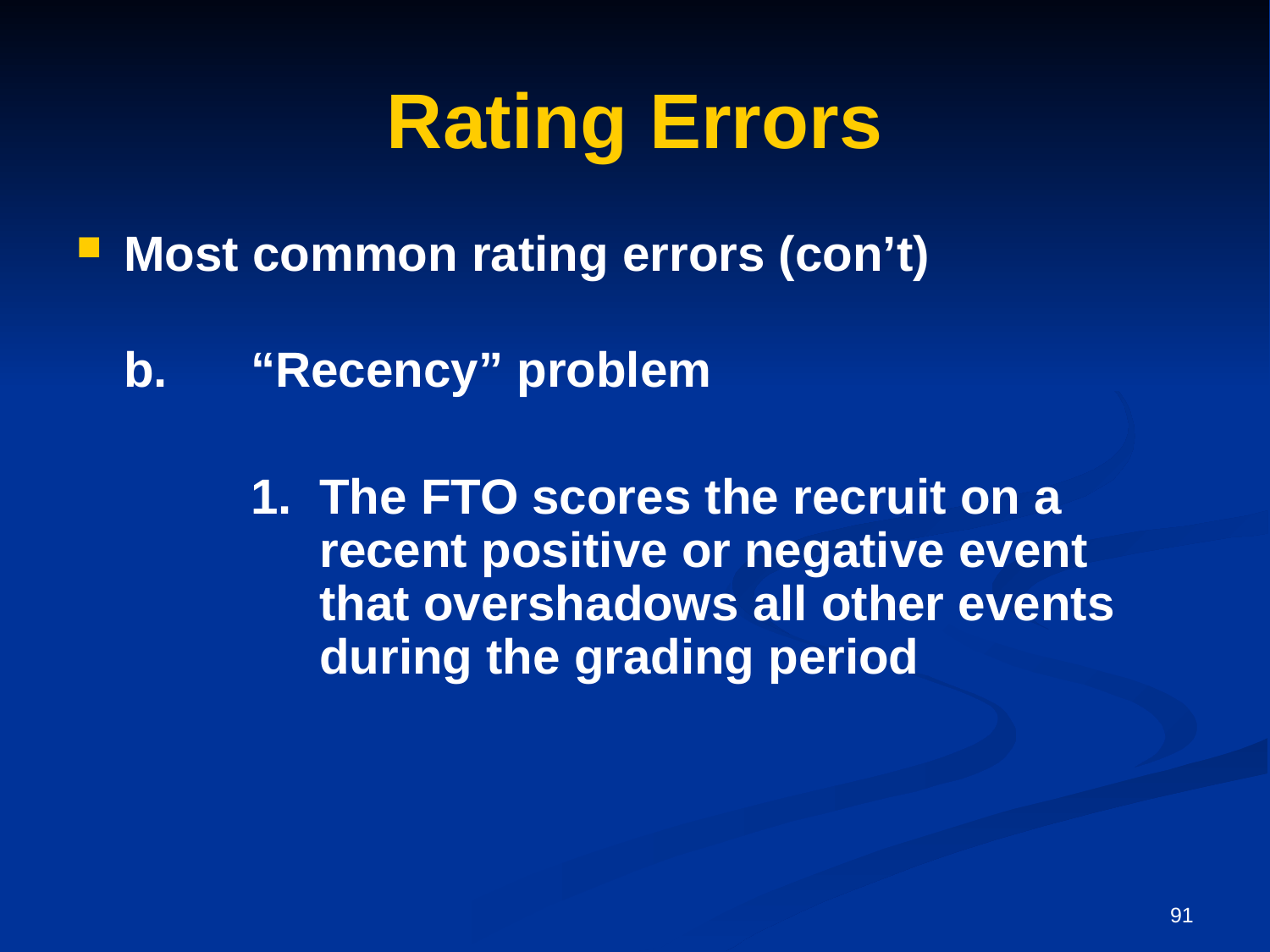

# Rating Errors
Most common rating errors (con’t)

	b.	“Recency” problem

		1.  The FTO scores the recruit on a 	      	     recent positive or negative event 	      	     that overshadows all other events 	    	     during the grading period
91